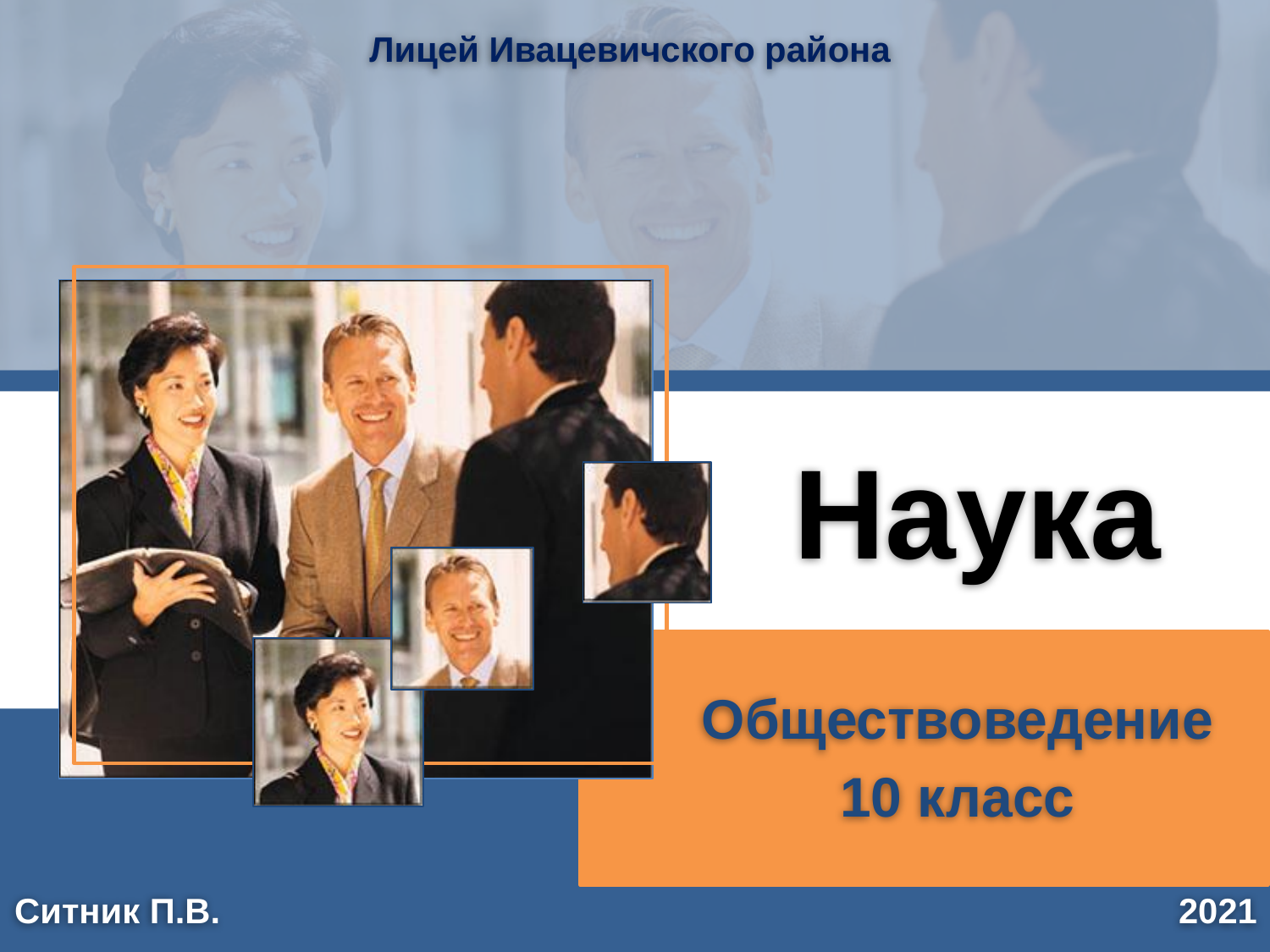

Лицей Ивацевичского района
# Наука
Обществоведение
10 класс
2021
Ситник П.В.